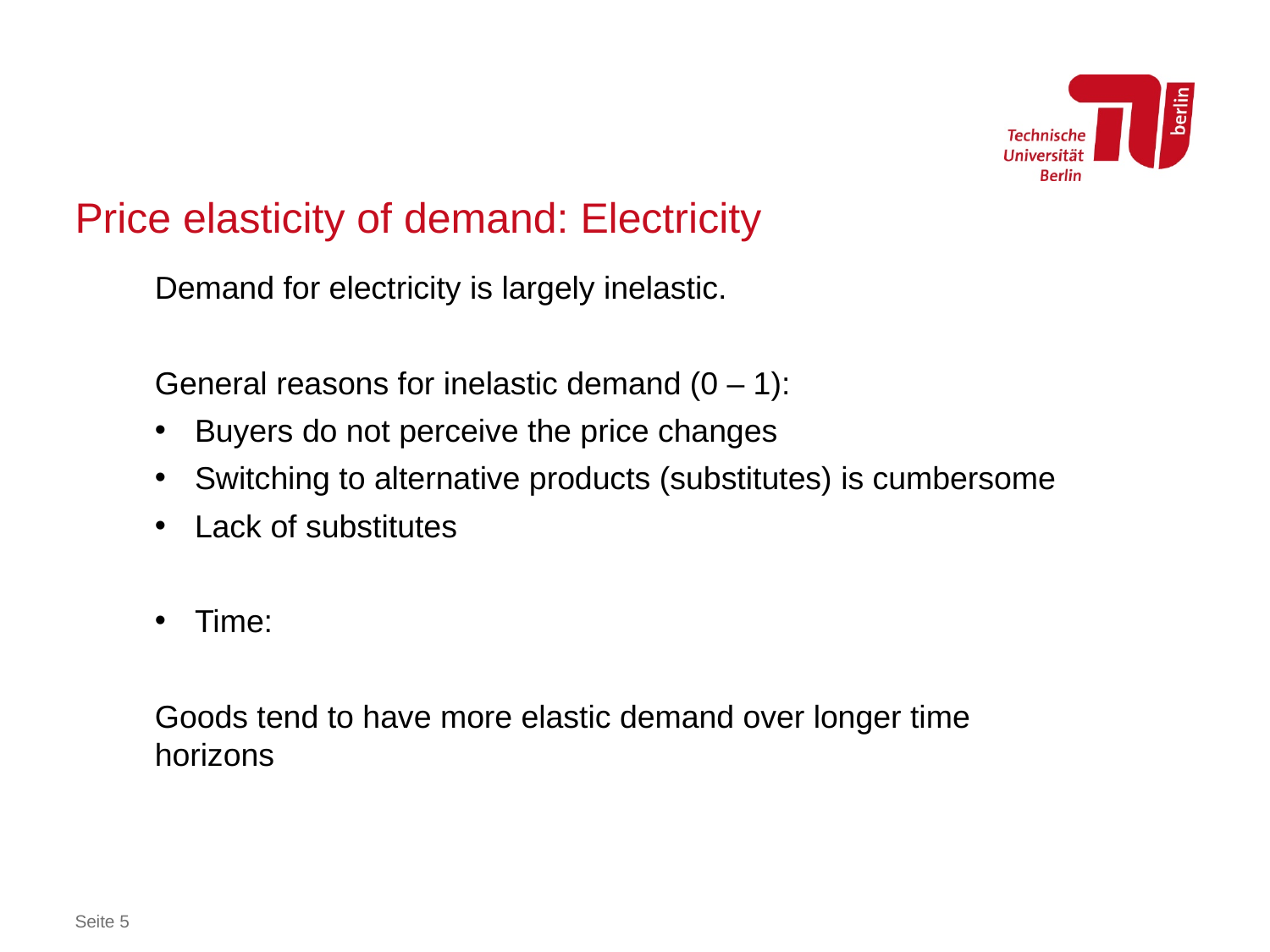

# Price elasticity of demand: Electricity
Demand for electricity is largely inelastic.

General reasons for inelastic demand (0 – 1):
Buyers do not perceive the price changes
Switching to alternative products (substitutes) is cumbersome
Lack of substitutes

Time:

Goods tend to have more elastic demand over longer time horizons

Seite 5